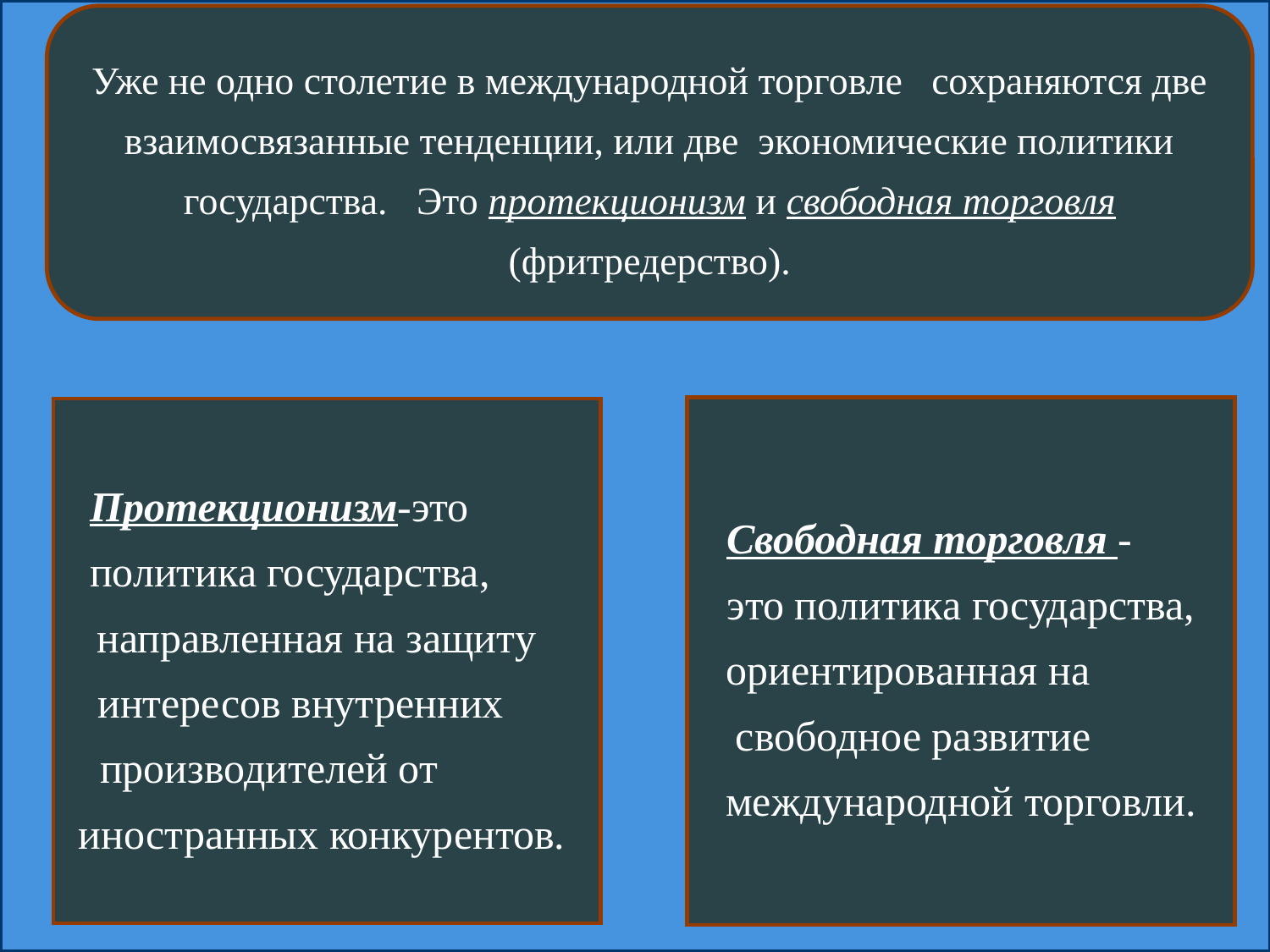

Уже не одно столетие в международной торговле   сохраняются две взаимосвязанные тенденции, или две  экономические политики государства.   Это протекционизм и свободная торговля (фритредерство).
Свободная торговля -       это политика государства, ориентированная на           свободное развитие          международной торговли.
Протекционизм-это          политика государства,        направленная на защиту   интересов внутренних      производителей от            иностранных конкурентов.